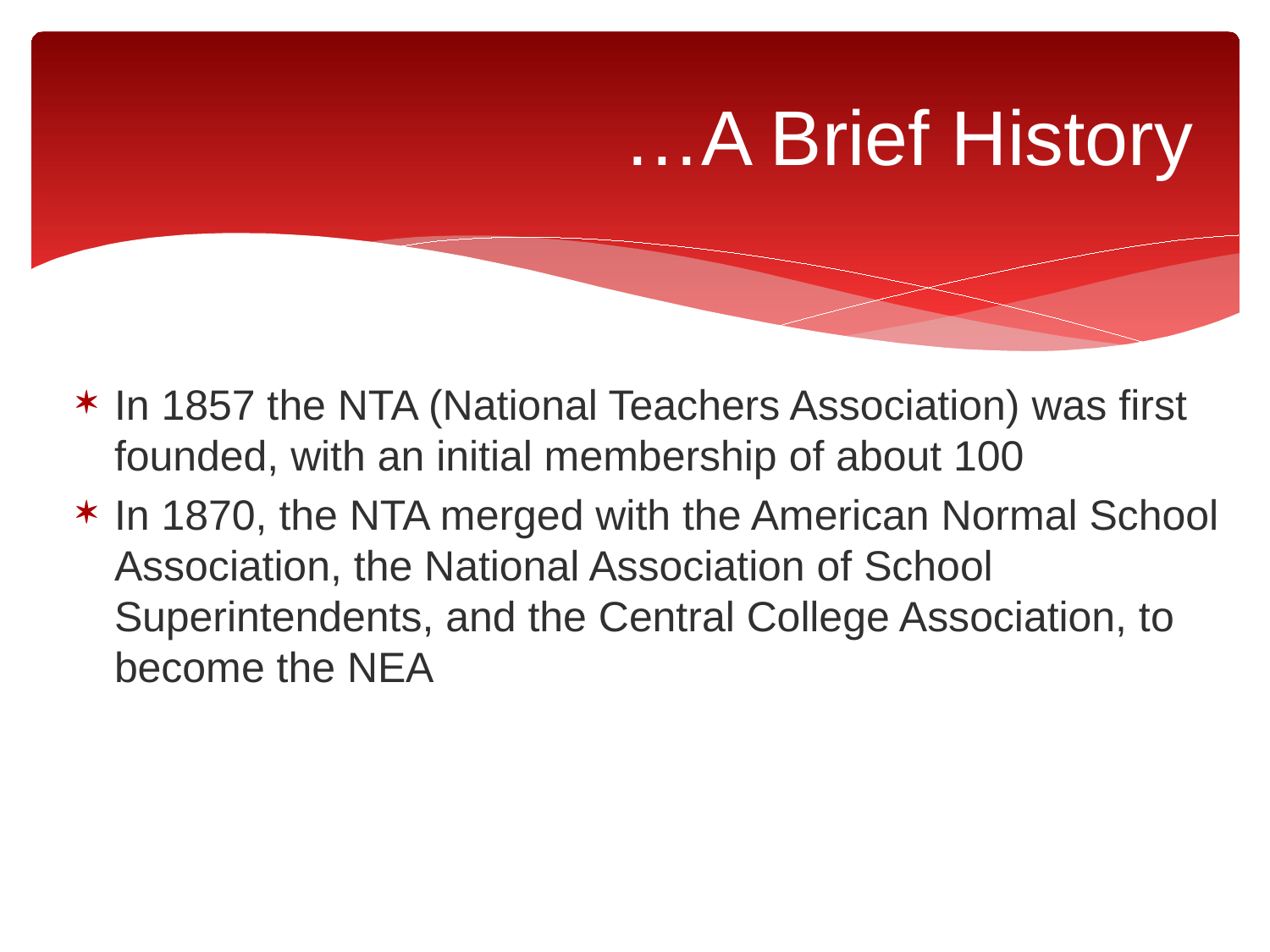

# …A Brief History
In 1857 the NTA (National Teachers Association) was first founded, with an initial membership of about 100
In 1870, the NTA merged with the American Normal School Association, the National Association of School Superintendents, and the Central College Association, to become the NEA